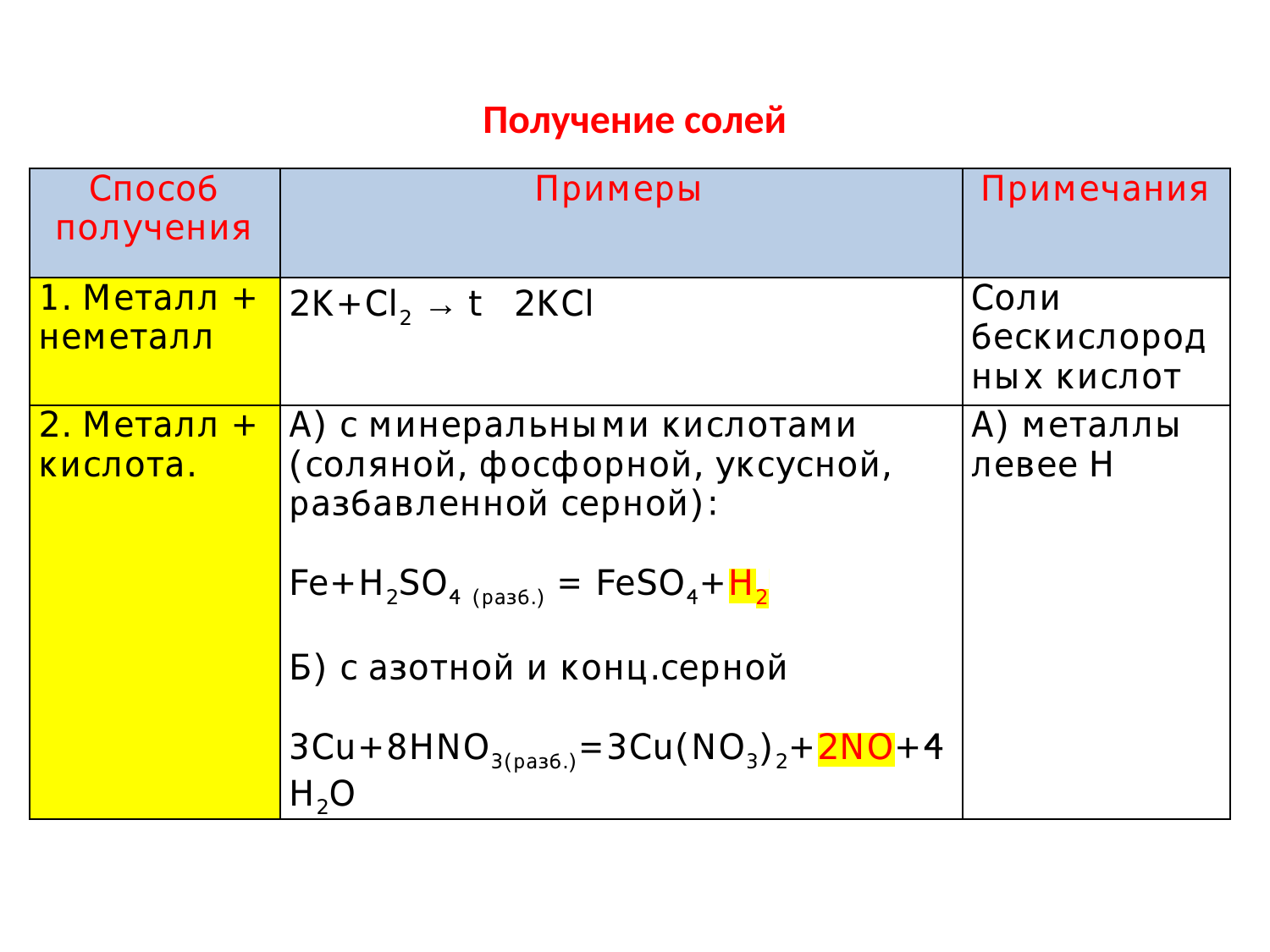

# Получение солей
| Способ получения | Примеры | Примечания |
| --- | --- | --- |
| 1. Металл + неметалл | 2K+Cl2 → t 2KCl | Соли бескислородных кислот |
| 2. Металл + кислота. | А) с минеральными кислотами (соляной, фосфорной, уксусной, разбавленной серной): Fe+H2SO4 (разб.) = FeSO4+H2­ Б) с азотной и конц.серной 3Cu+8HNO3(разб.)=3Cu(NO3)2+2NO+4H2O | А) металлы левее Н |